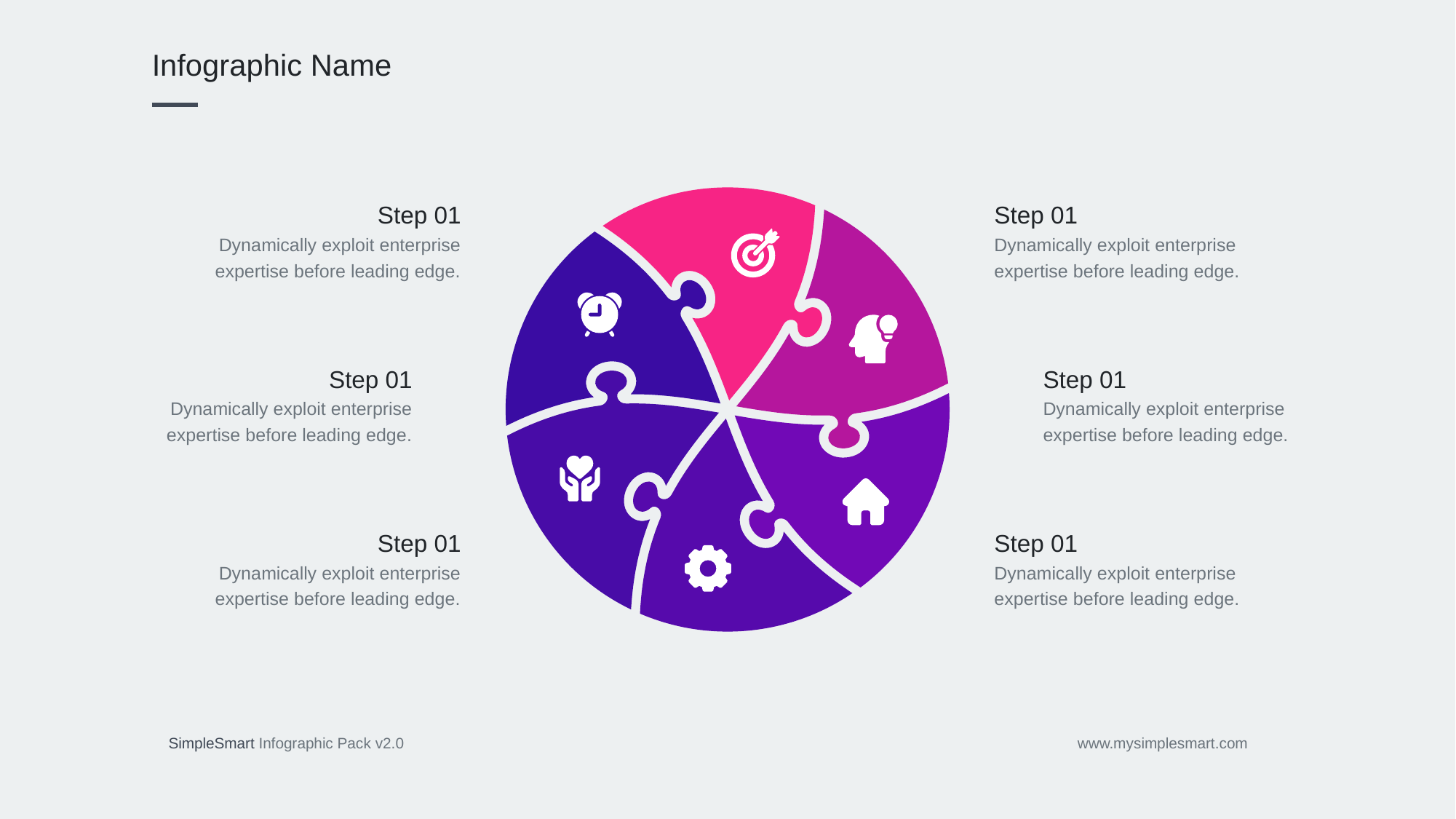

Infographic Name

Step 01
Dynamically exploit enterprise
expertise before leading edge.
Step 01
Dynamically exploit enterprise
expertise before leading edge.

Step 01
Dynamically exploit enterprise
expertise before leading edge.
Step 01
Dynamically exploit enterprise
expertise before leading edge.

Step 01
Dynamically exploit enterprise
expertise before leading edge.
Step 01
Dynamically exploit enterprise
expertise before leading edge.

17